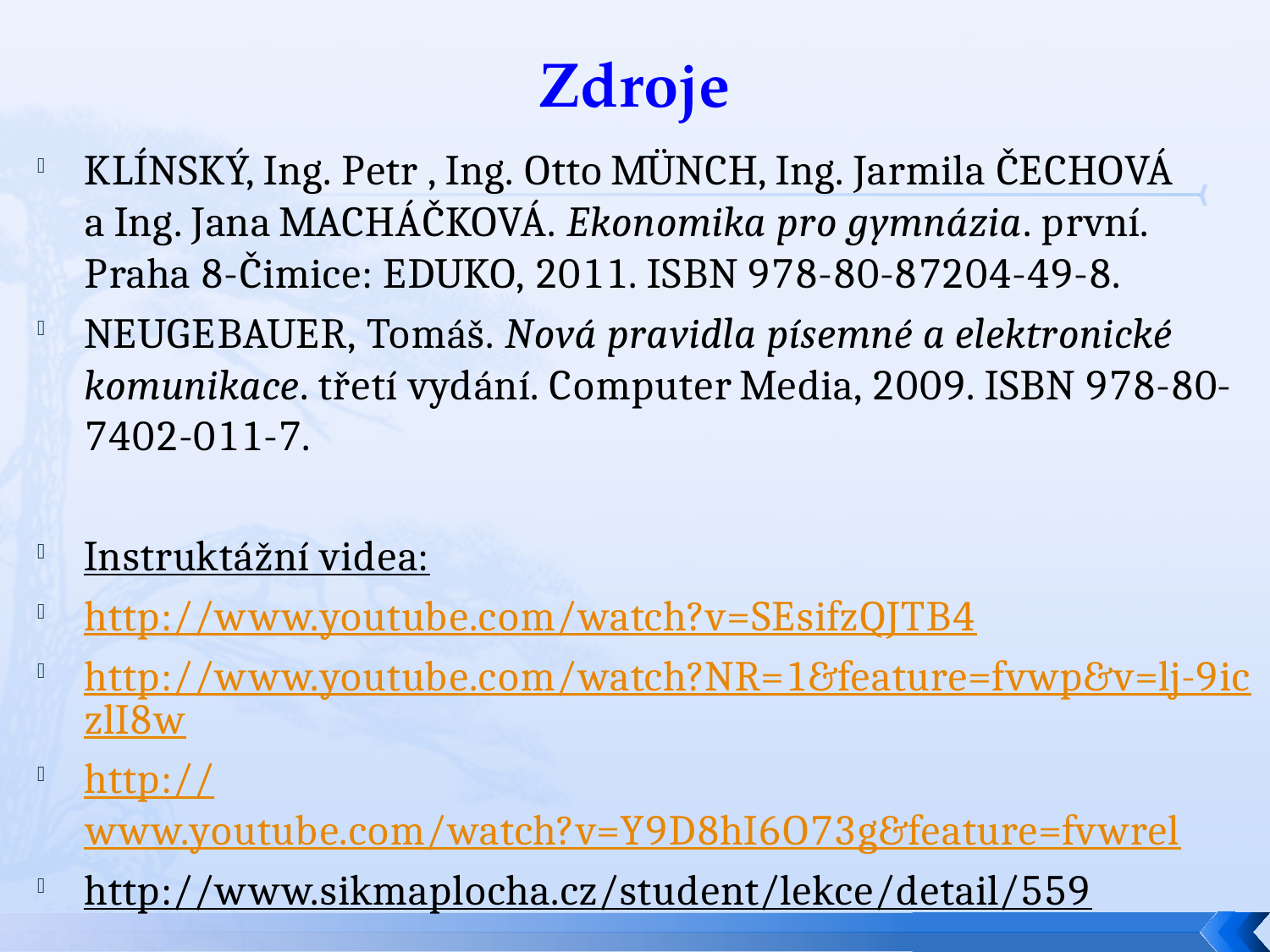

# Zdroje
KLÍNSKÝ, Ing. Petr , Ing. Otto MÜNCH, Ing. Jarmila ČECHOVÁ
a Ing. Jana MACHÁČKOVÁ. Ekonomika pro gymnázia. první. Praha 8-Čimice: EDUKO, 2011. ISBN 978-80-87204-49-8.
NEUGEBAUER, Tomáš. Nová pravidla písemné a elektronické komunikace. třetí vydání. Computer Media, 2009. ISBN 978-80-7402-011-7.

Instruktážní videa:
http://www.youtube.com/watch?v=SEsifzQJTB4
http://www.youtube.com/watch?NR=1&feature=fvwp&v=lj-9iczlI8w
http://www.youtube.com/watch?v=Y9D8hI6O73g&feature=fvwrel
http://www.sikmaplocha.cz/student/lekce/detail/559